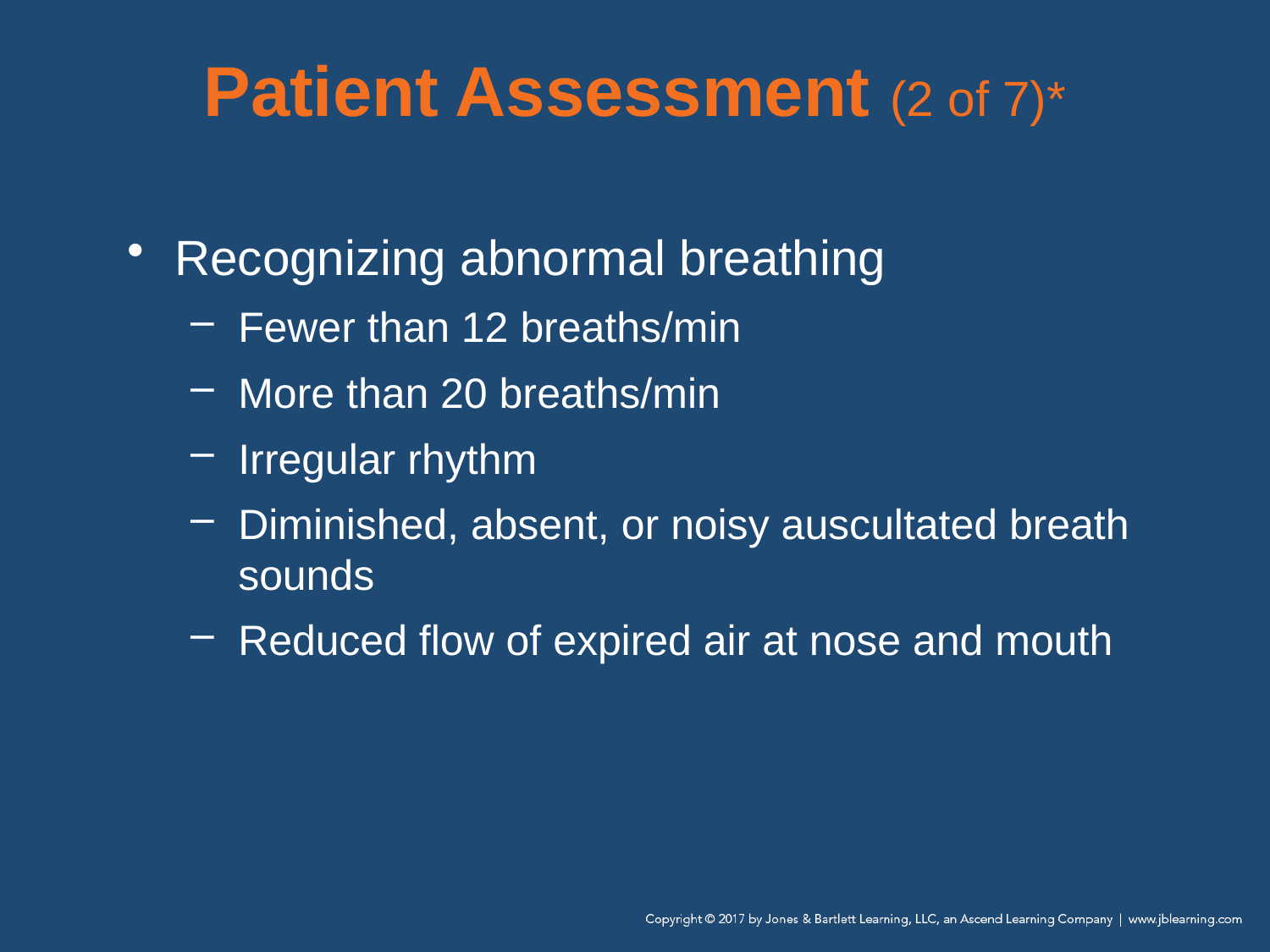

# Patient Assessment (2 of 7)*
Recognizing abnormal breathing
Fewer than 12 breaths/min
More than 20 breaths/min
Irregular rhythm
Diminished, absent, or noisy auscultated breath sounds
Reduced flow of expired air at nose and mouth